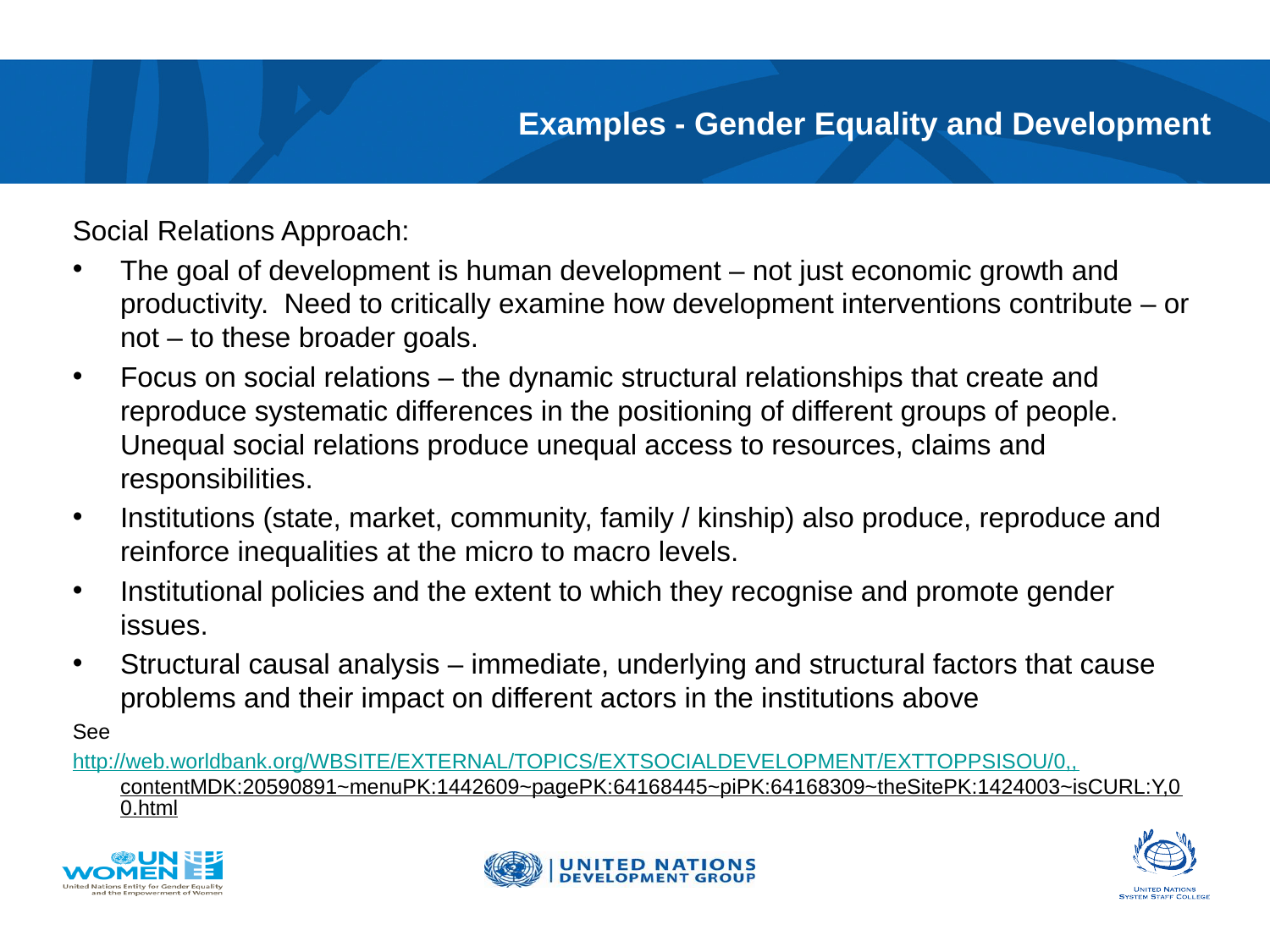

# Examples - Gender Equality and Development
Social Relations Approach:
The goal of development is human development – not just economic growth and productivity.  Need to critically examine how development interventions contribute – or not – to these broader goals.
Focus on social relations – the dynamic structural relationships that create and reproduce systematic differences in the positioning of different groups of people. Unequal social relations produce unequal access to resources, claims and responsibilities.
Institutions (state, market, community, family / kinship) also produce, reproduce and reinforce inequalities at the micro to macro levels.
Institutional policies and the extent to which they recognise and promote gender issues.
Structural causal analysis – immediate, underlying and structural factors that cause problems and their impact on different actors in the institutions above
See
http://web.worldbank.org/WBSITE/EXTERNAL/TOPICS/EXTSOCIALDEVELOPMENT/EXTTOPPSISOU/0,,contentMDK:20590891~menuPK:1442609~pagePK:64168445~piPK:64168309~theSitePK:1424003~isCURL:Y,00.html